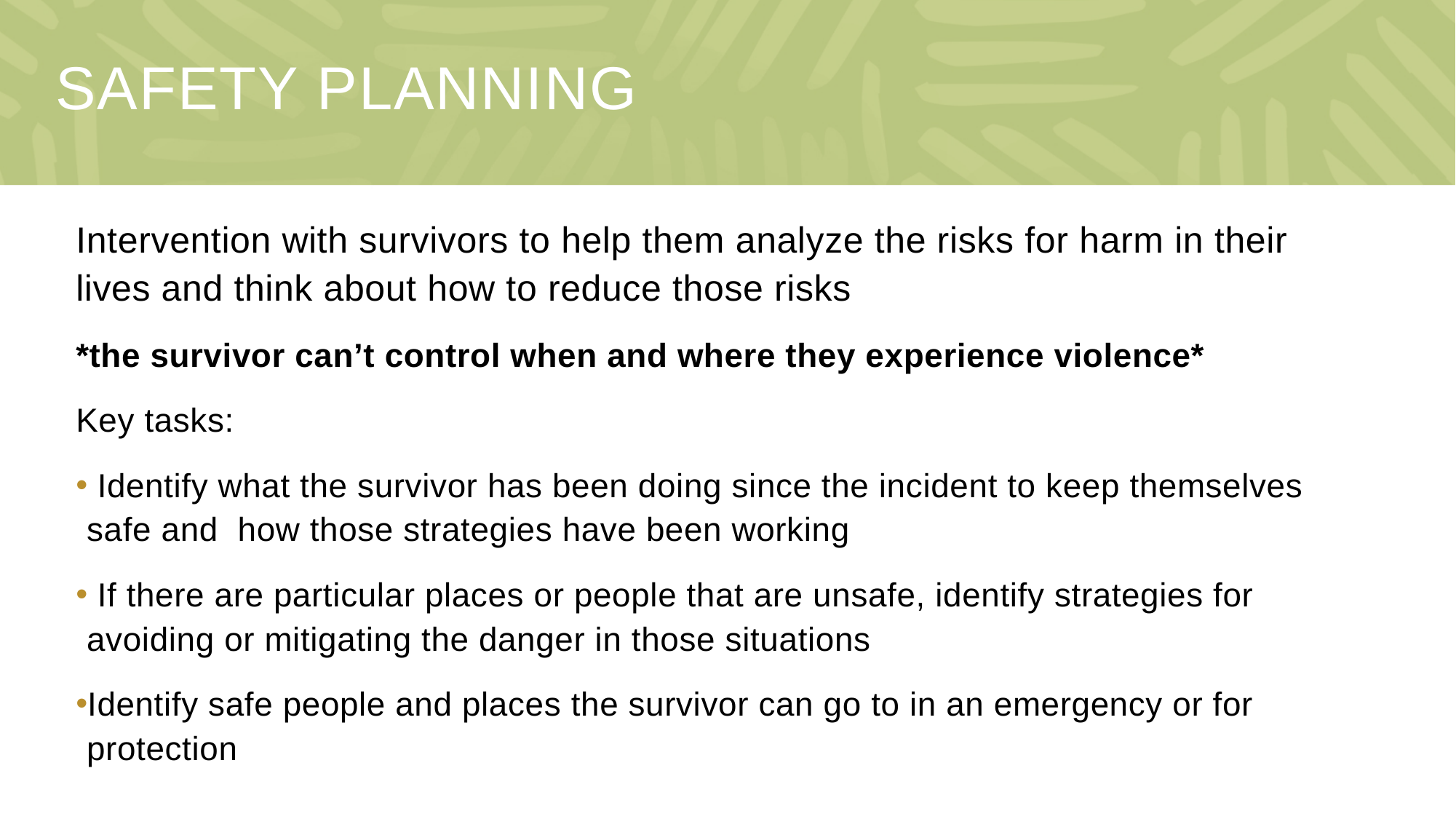

# Safety planning
Intervention with survivors to help them analyze the risks for harm in their lives and think about how to reduce those risks
*the survivor can’t control when and where they experience violence*
Key tasks:
 Identify what the survivor has been doing since the incident to keep themselves safe and  how those strategies have been working
 If there are particular places or people that are unsafe, identify strategies for avoiding or mitigating the danger in those situations
Identify safe people and places the survivor can go to in an emergency or for protection